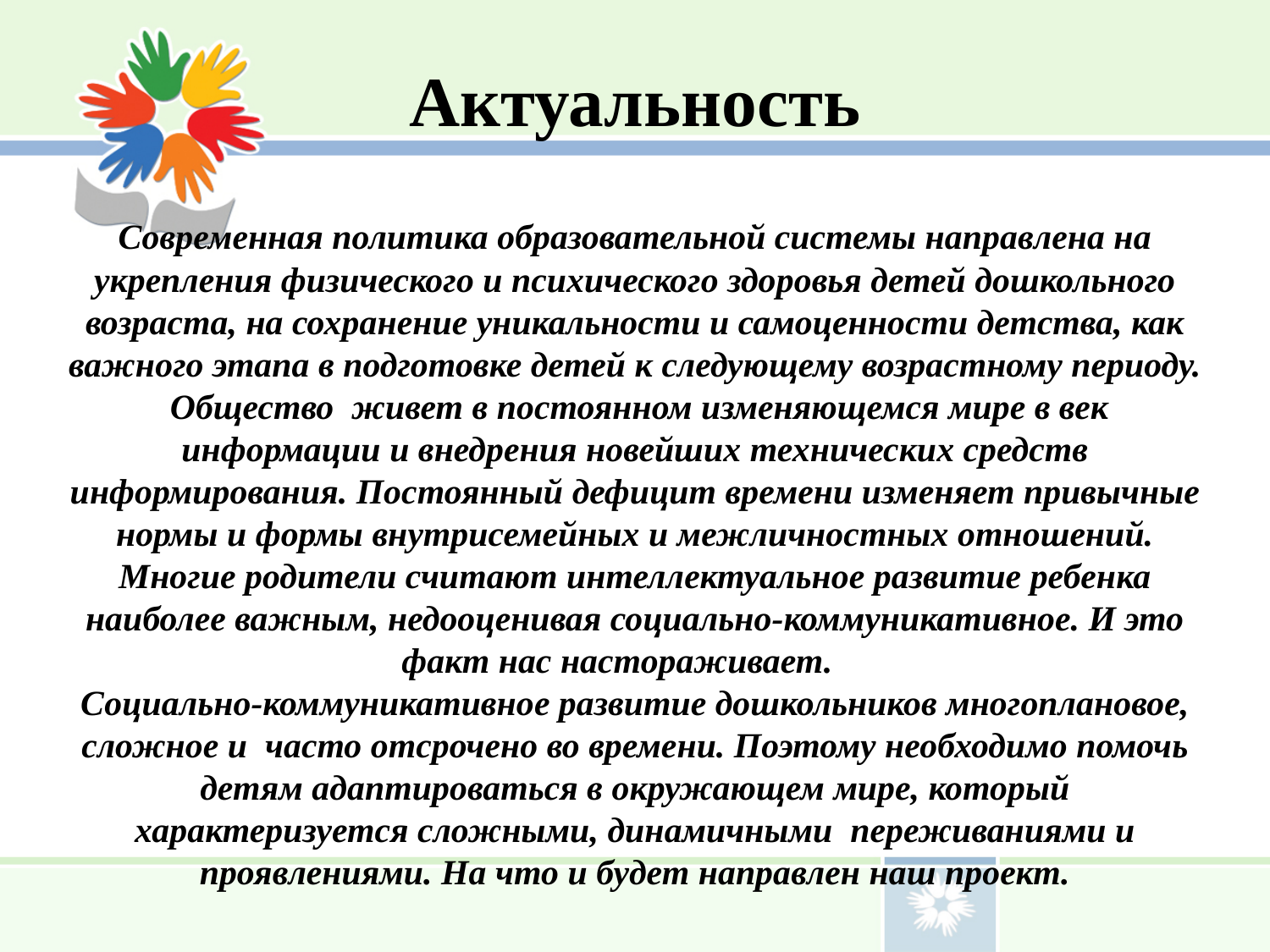

Актуальность
Современная политика образовательной системы направлена на укрепления физического и психического здоровья детей дошкольного возраста, на сохранение уникальности и самоценности детства, как важного этапа в подготовке детей к следующему возрастному периоду.  Общество  живет в постоянном изменяющемся мире в век информации и внедрения новейших технических средств информирования. Постоянный дефицит времени изменяет привычные нормы и формы внутрисемейных и межличностных отношений. Многие родители считают интеллектуальное развитие ребенка наиболее важным, недооценивая социально-коммуникативное. И это факт нас настораживает.
Социально-коммуникативное развитие дошкольников многоплановое, сложное и  часто отсрочено во времени. Поэтому необходимо помочь детям адаптироваться в окружающем мире, который характеризуется сложными, динамичными  переживаниями и проявлениями. На что и будет направлен наш проект.